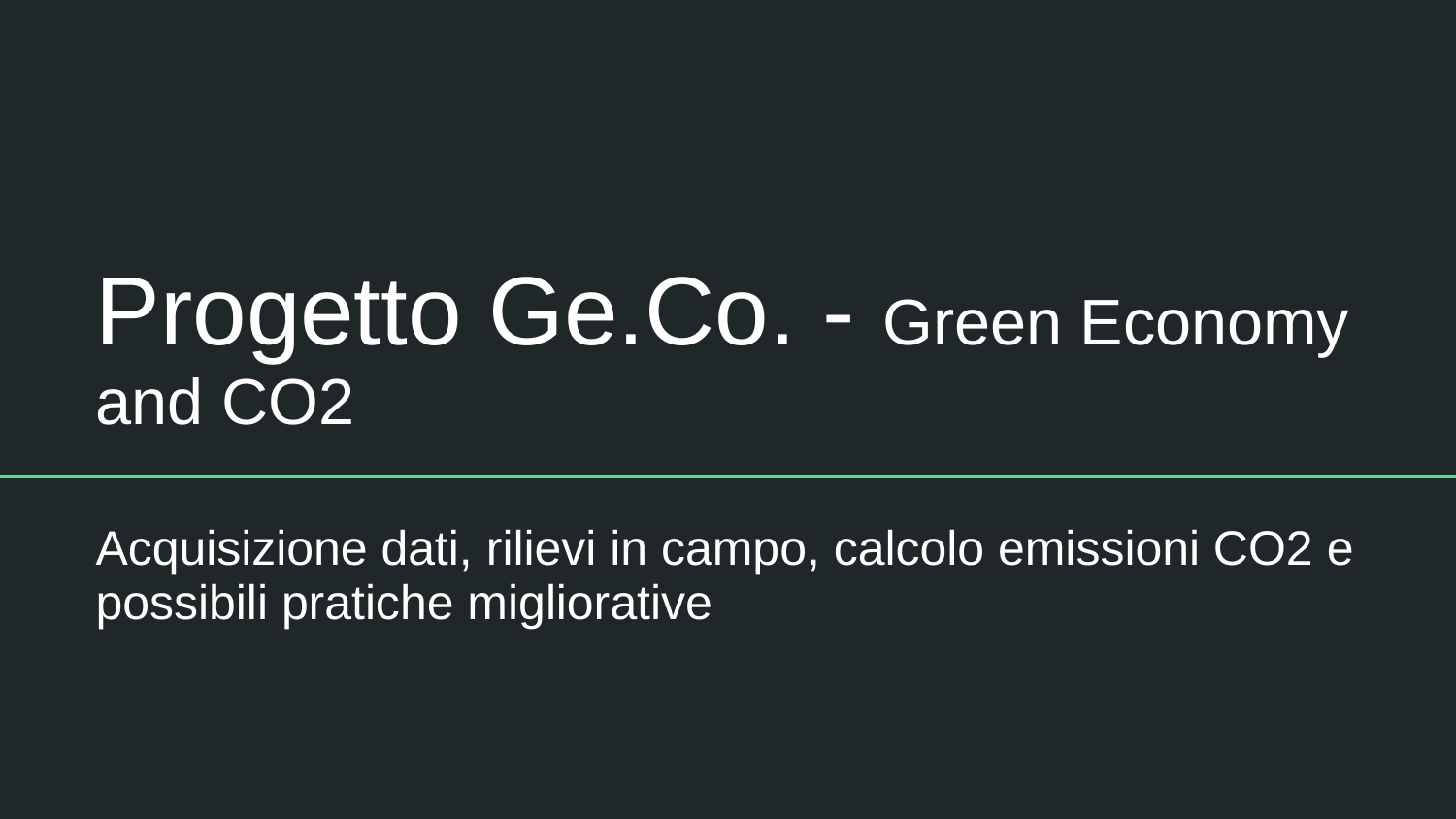

# Progetto Ge.Co. - Green Economy and CO2
Acquisizione dati, rilievi in campo, calcolo emissioni CO2 e
possibili pratiche migliorative